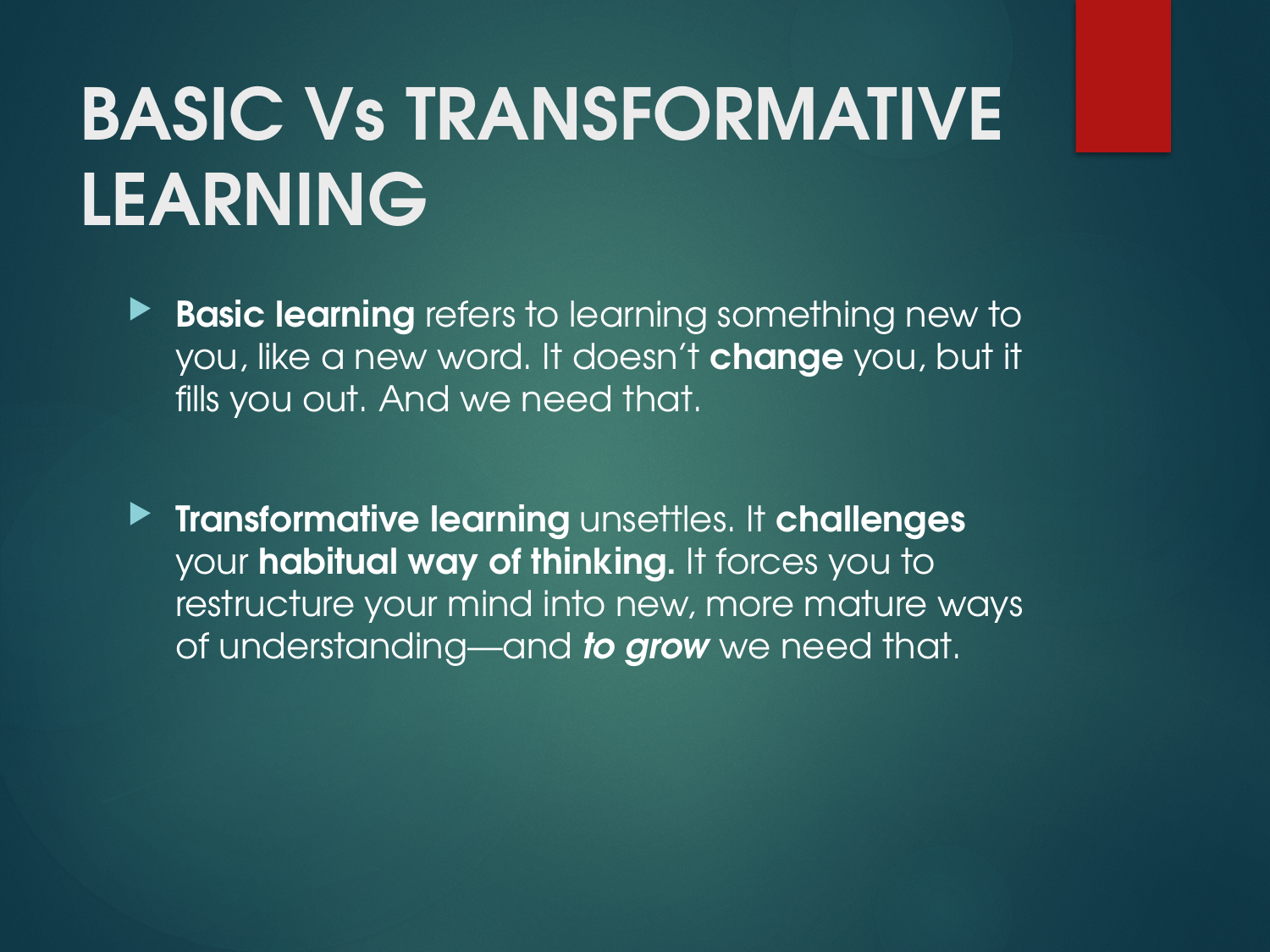

# BASIC Vs TRANSFORMATIVE LEARNING
Basic learning refers to learning something new to you, like a new word. It doesn’t change you, but it fills you out. And we need that.

Transformative learning unsettles. It challenges your habitual way of thinking. It forces you to restructure your mind into new, more mature ways of understanding—and to grow we need that.